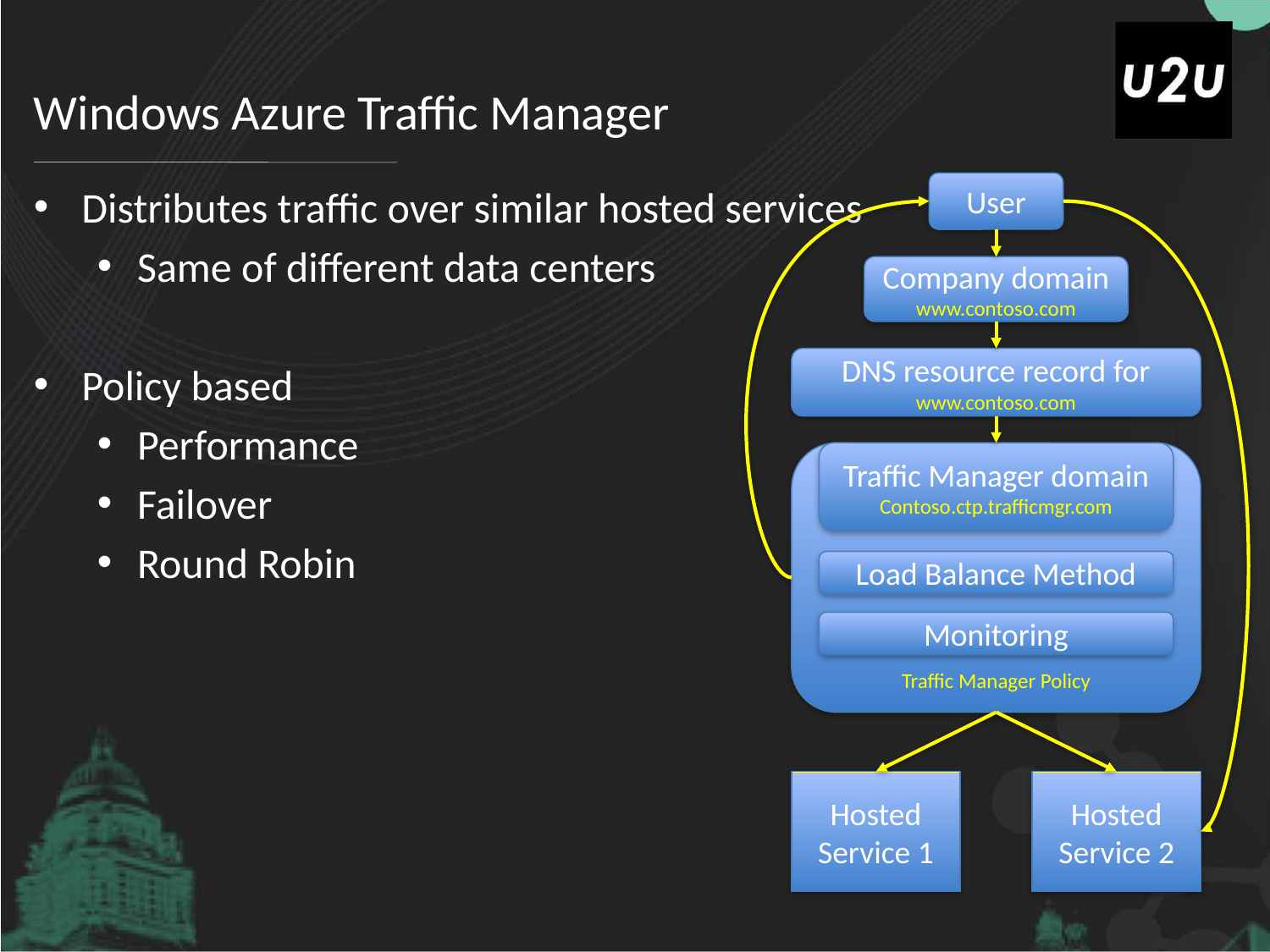

# Windows Azure Traffic Manager
User
Distributes traffic over similar hosted services
Same of different data centers

Policy based
Performance
Failover
Round Robin
Company domain
www.contoso.com
DNS resource record for
www.contoso.com
Traffic Manager Policy
Traffic Manager domain
Contoso.ctp.trafficmgr.com
Load Balance Method
Monitoring
Hosted Service 1
Hosted Service 2